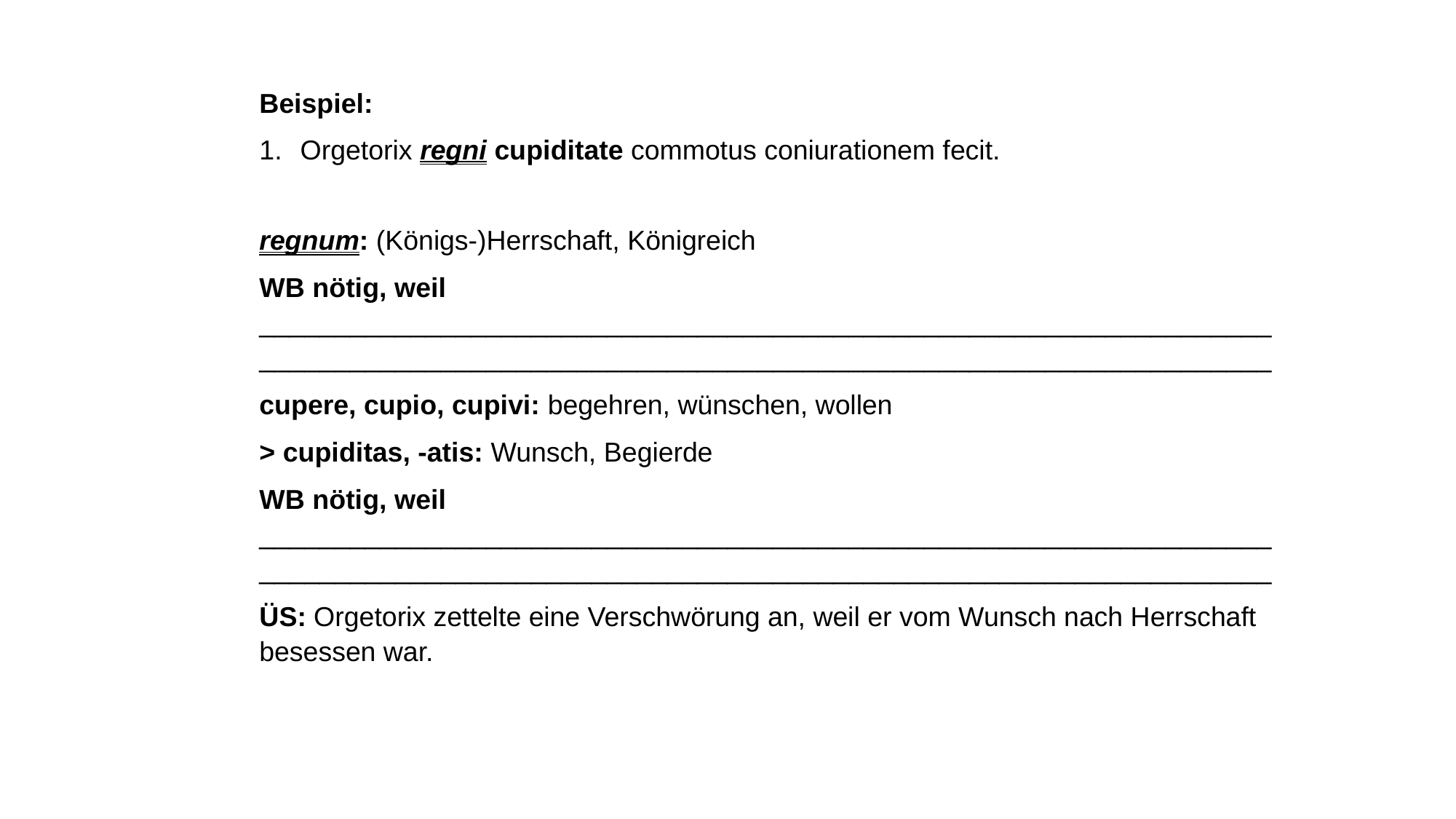

Beispiel:
Orgetorix regni cupiditate commotus coniurationem fecit.

regnum: (Königs-)Herrschaft, Königreich
WB nötig, weil ______________________________________________________________________________________________________________________________________
cupere, cupio, cupivi: begehren, wünschen, wollen
> cupiditas, -atis: Wunsch, Begierde
WB nötig, weil ______________________________________________________________________________________________________________________________________
ÜS: Orgetorix zettelte eine Verschwörung an, weil er vom Wunsch nach Herrschaft besessen war.